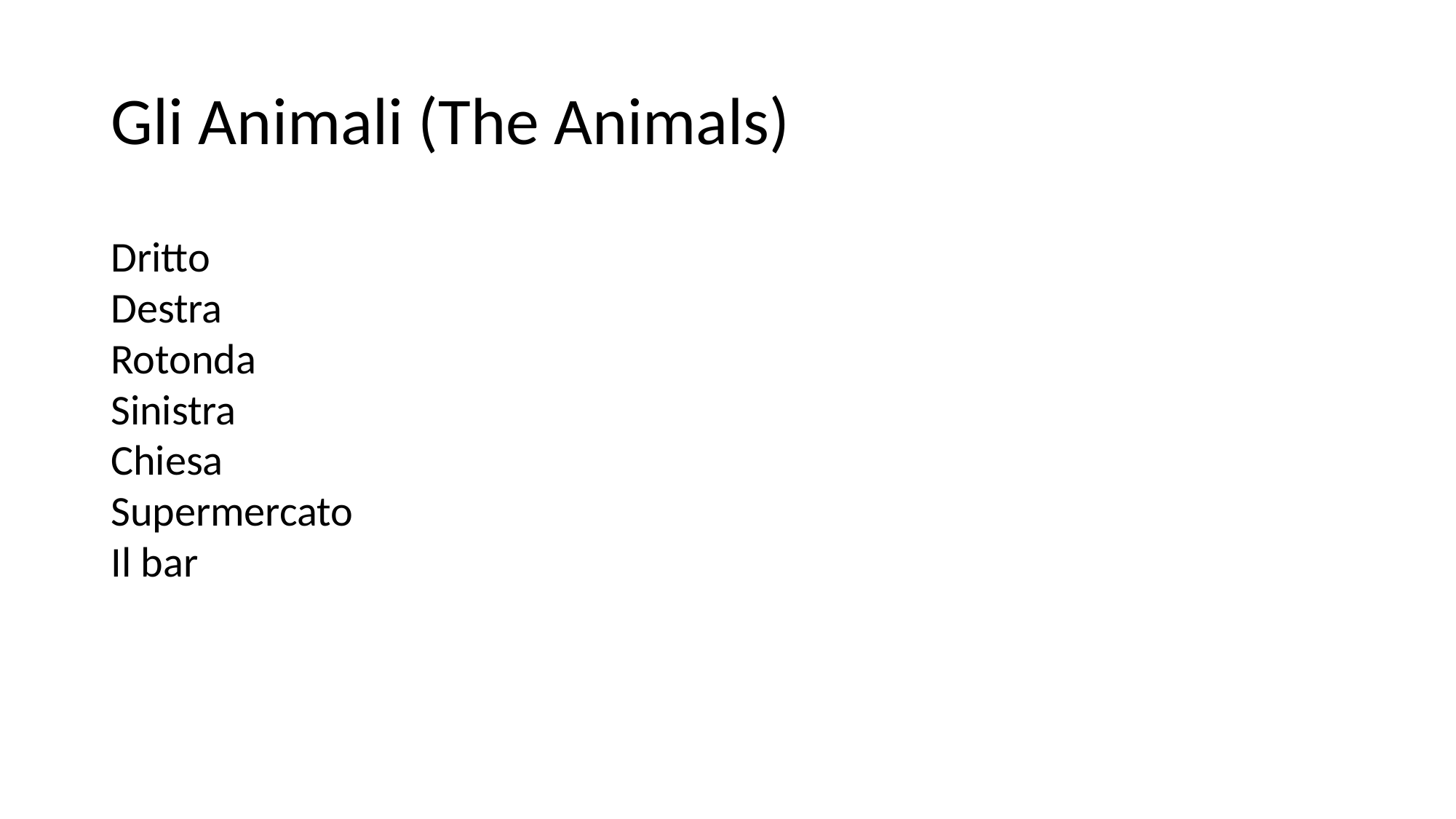

# Gli Animali (The Animals)
Dritto
Destra
Rotonda
Sinistra
Chiesa
Supermercato
Il bar